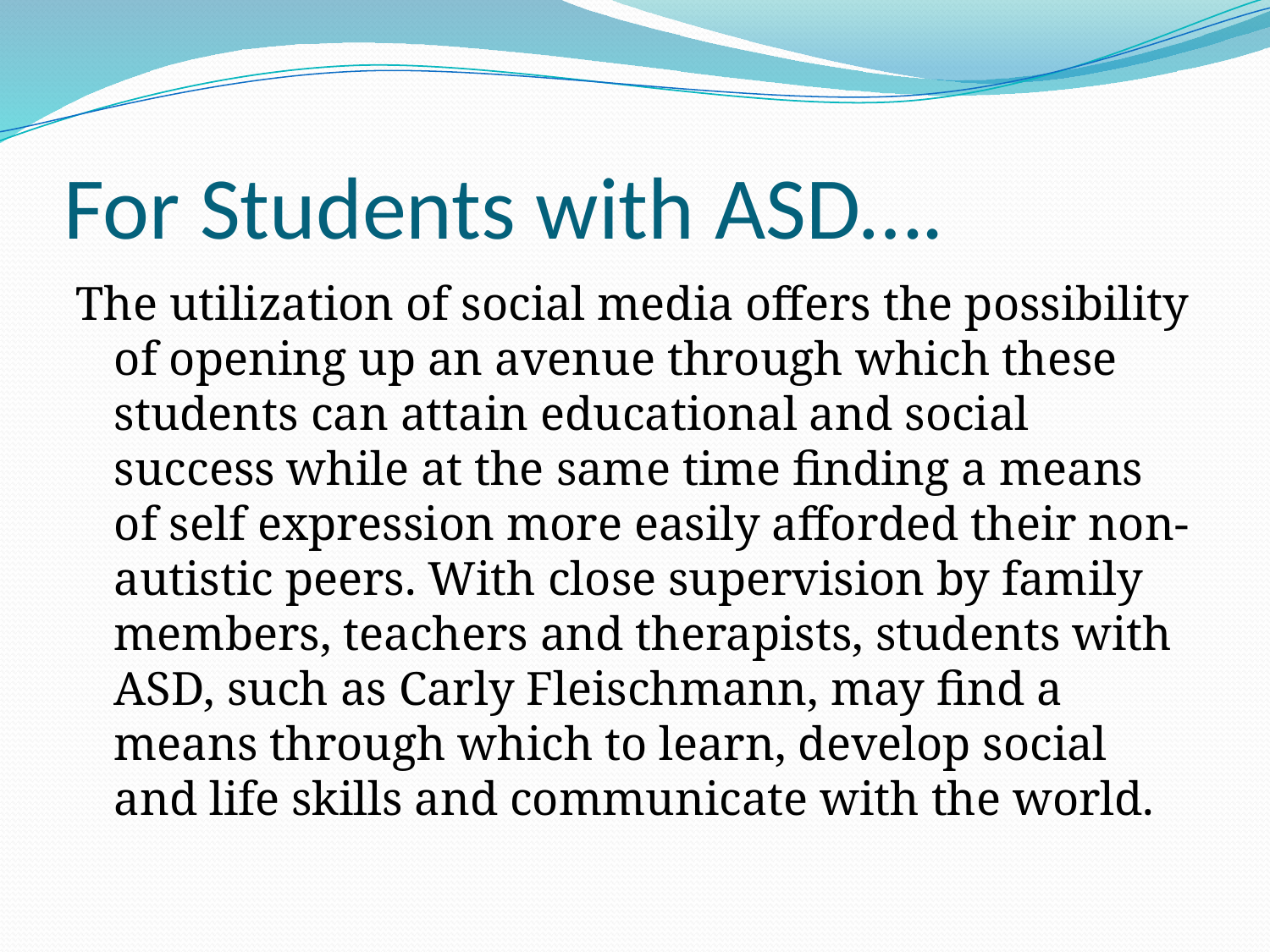

# For Students with ASD….
The utilization of social media offers the possibility of opening up an avenue through which these students can attain educational and social success while at the same time finding a means of self expression more easily afforded their non-autistic peers. With close supervision by family members, teachers and therapists, students with ASD, such as Carly Fleischmann, may find a means through which to learn, develop social and life skills and communicate with the world.